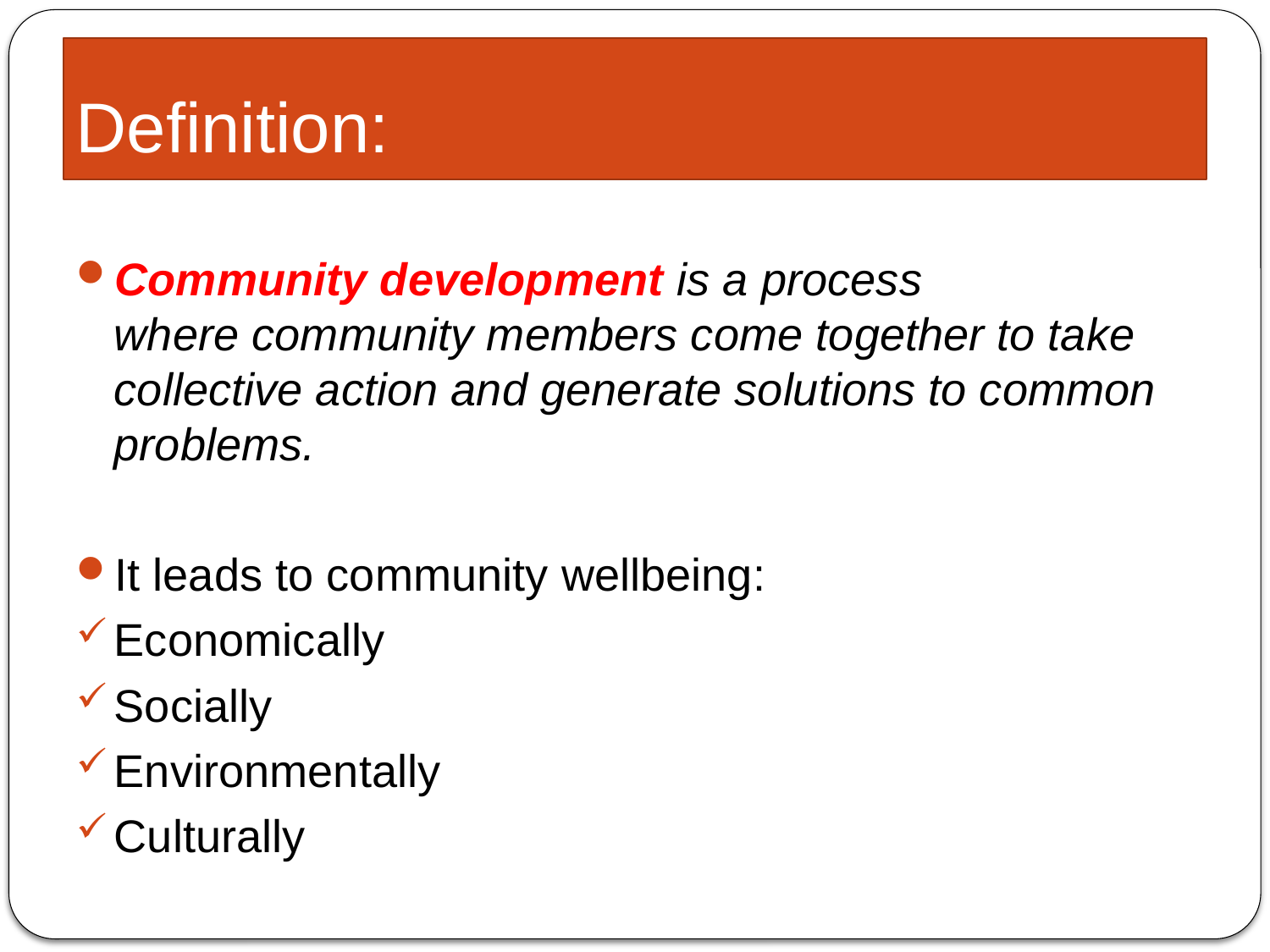

# Definition:
Community development is a process where community members come together to take collective action and generate solutions to common problems.

It leads to community wellbeing:
Economically
Socially
Environmentally
Culturally